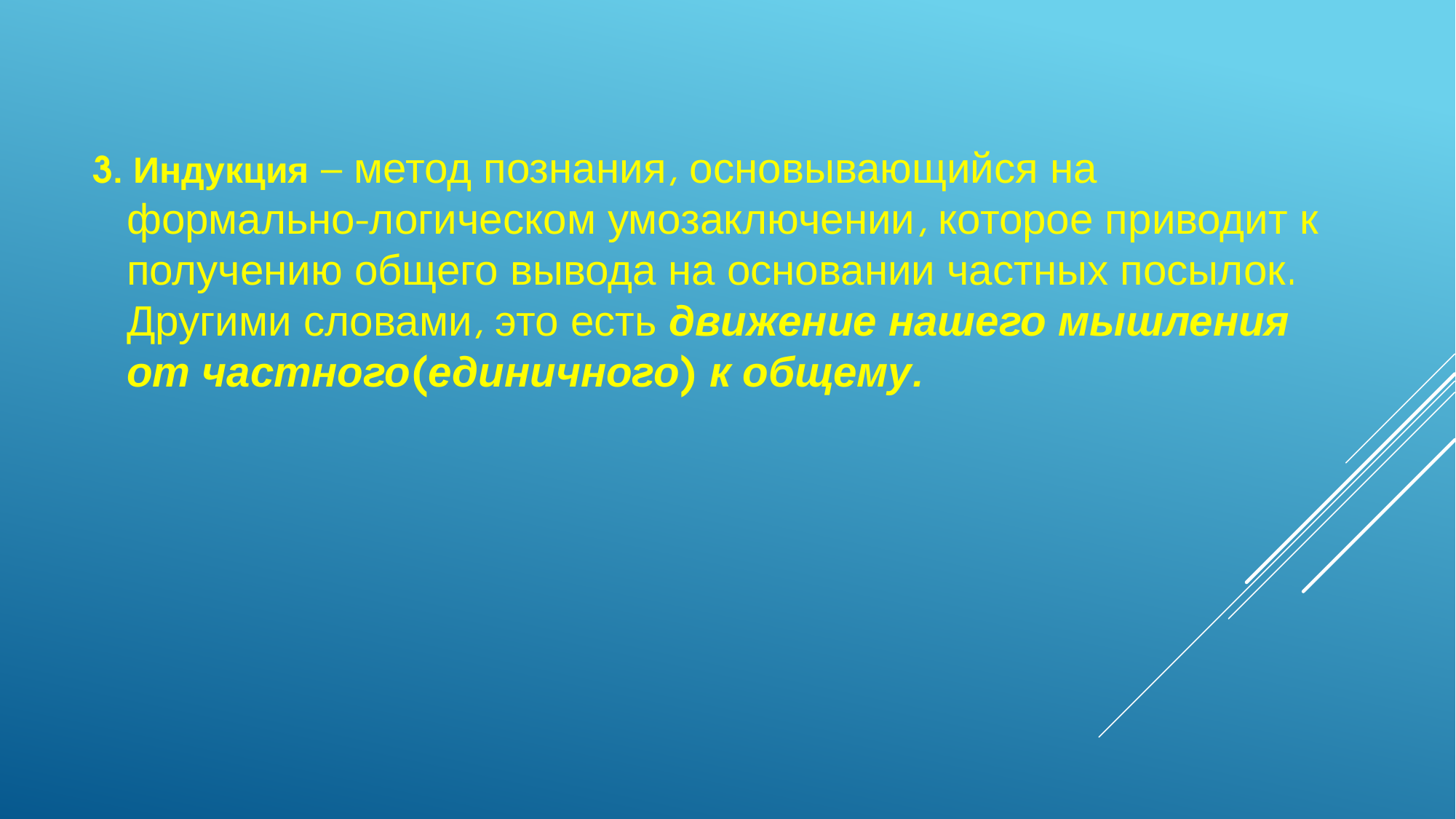

3. Индукция – метод познания, основывающийся на формально-логическом умозаключении, которое приводит к получению общего вывода на основании частных посылок. Другими словами, это есть движение нашего мышления от частного(единичного) к общему.